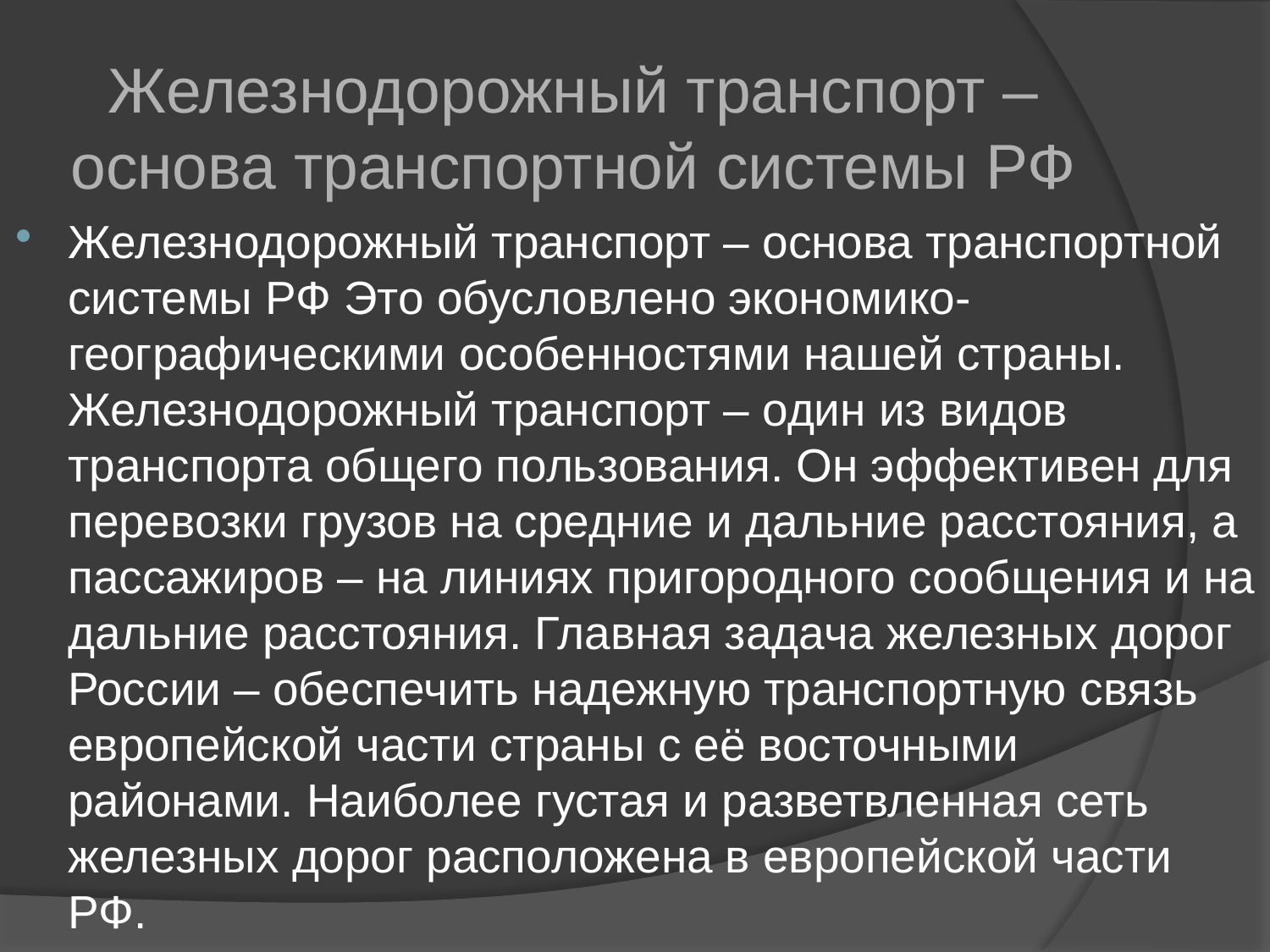

# Железнодорожный транспорт – основа транспортной системы РФ
Железнодорожный транспорт – основа транспортной системы РФ Это обусловлено экономико-географическими особенностями нашей страны. Железнодорожный транспорт – один из видов транспорта общего пользования. Он эффективен для перевозки грузов на средние и дальние расстояния, а пассажиров – на линиях пригородного сообщения и на дальние расстояния. Главная задача железных дорог России – обеспечить надежную транспортную связь европейской части страны с её восточными районами. Наиболее густая и разветвленная сеть железных дорог расположена в европейской части РФ.